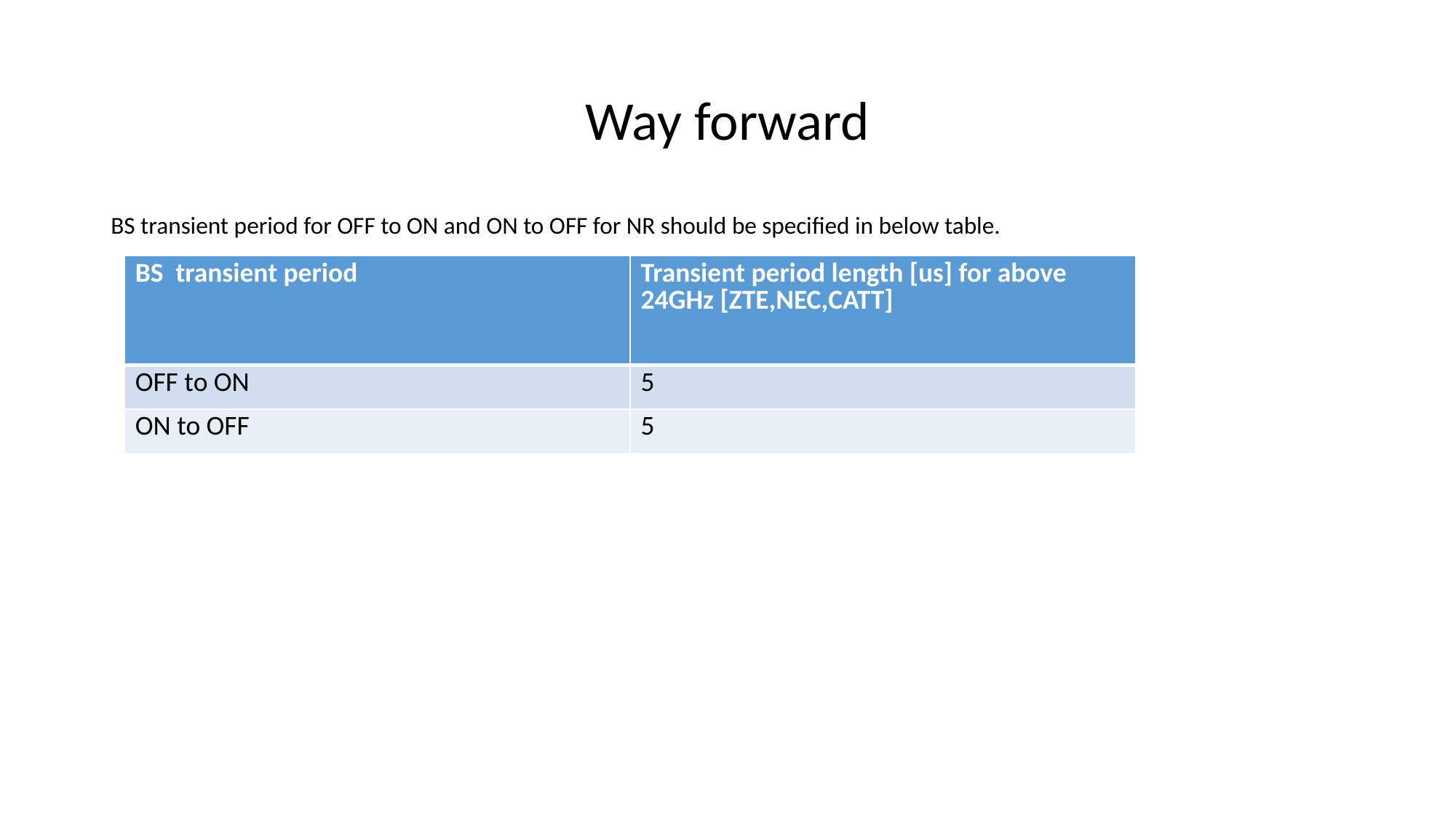

# Way forward

BS transient period for OFF to ON and ON to OFF for NR should be specified in below table.

| BS transient period | Transient period length [us] for above 24GHz [ZTE,NEC,CATT] |
| --- | --- |
| OFF to ON | 5 |
| ON to OFF | 5 |